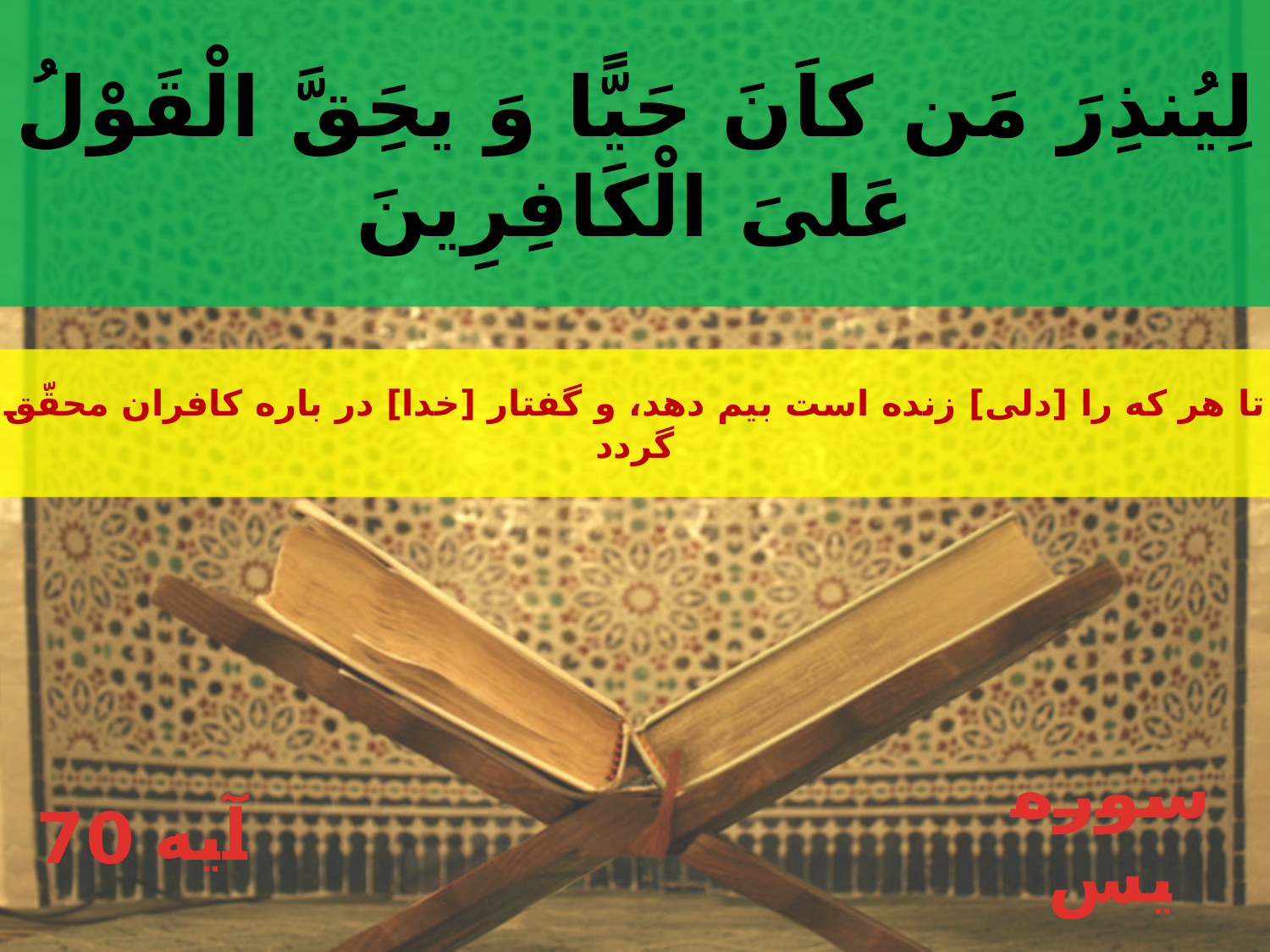

لِيُنذِرَ مَن كاَنَ حَيًّا وَ يحَِقَّ الْقَوْلُ
عَلىَ الْكَافِرِينَ
تا هر كه را [دلى‏] زنده است بيم دهد، و گفتار [خدا] در باره كافران محقّق گردد
70